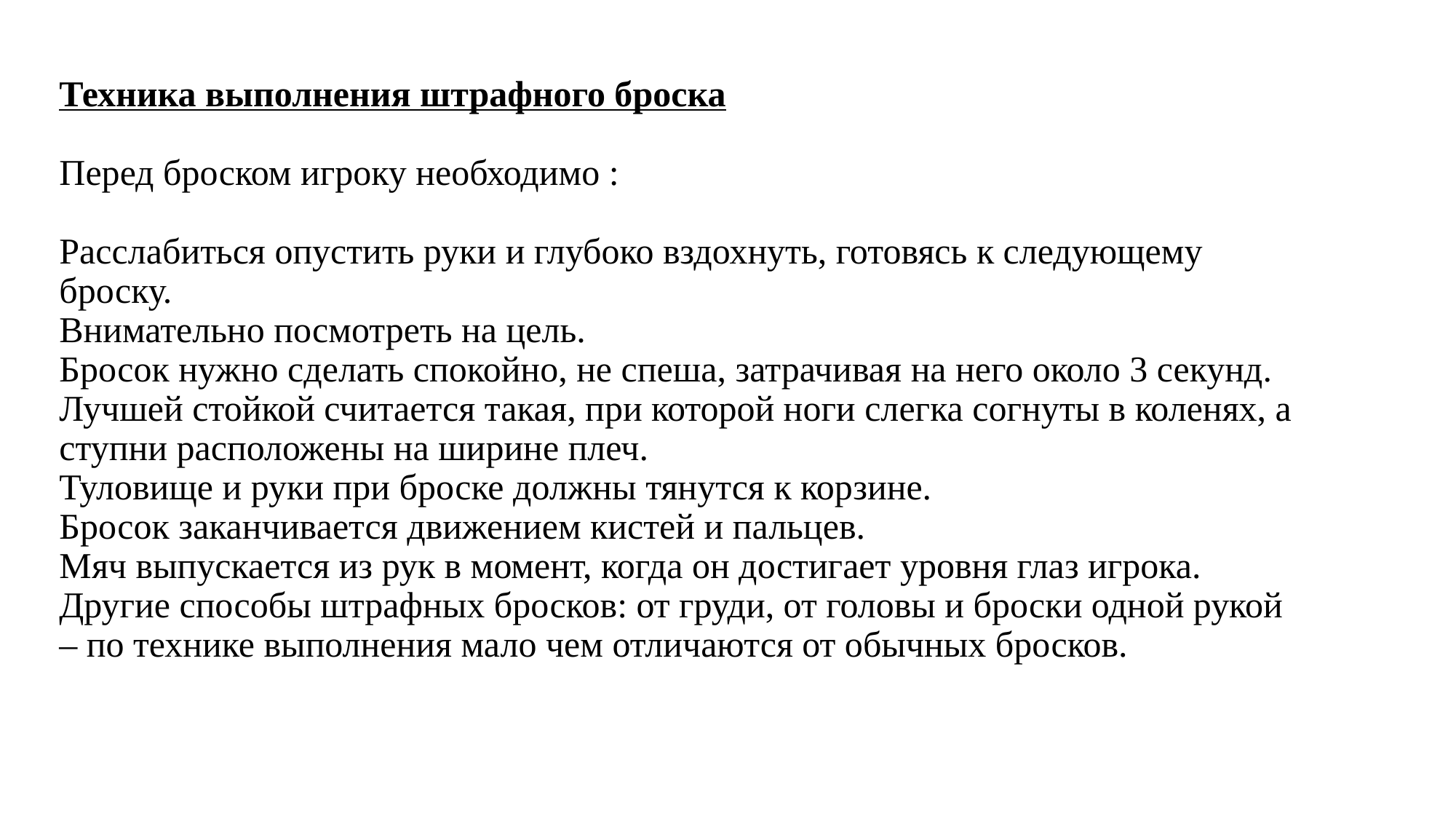

# Техника выполнения штрафного броска Перед броском игроку необходимо : Расслабиться опустить руки и глубоко вздохнуть, готовясь к следующему броску. Внимательно посмотреть на цель. Бросок нужно сделать спокойно, не спеша, затрачивая на него около 3 секунд. Лучшей стойкой считается такая, при которой ноги слегка согнуты в коленях, а ступни расположены на ширине плеч. Туловище и руки при броске должны тянутся к корзине. Бросок заканчивается движением кистей и пальцев. Мяч выпускается из рук в момент, когда он достигает уровня глаз игрока. Другие способы штрафных бросков: от груди, от головы и броски одной рукой – по технике выполнения мало чем отличаются от обычных бросков.